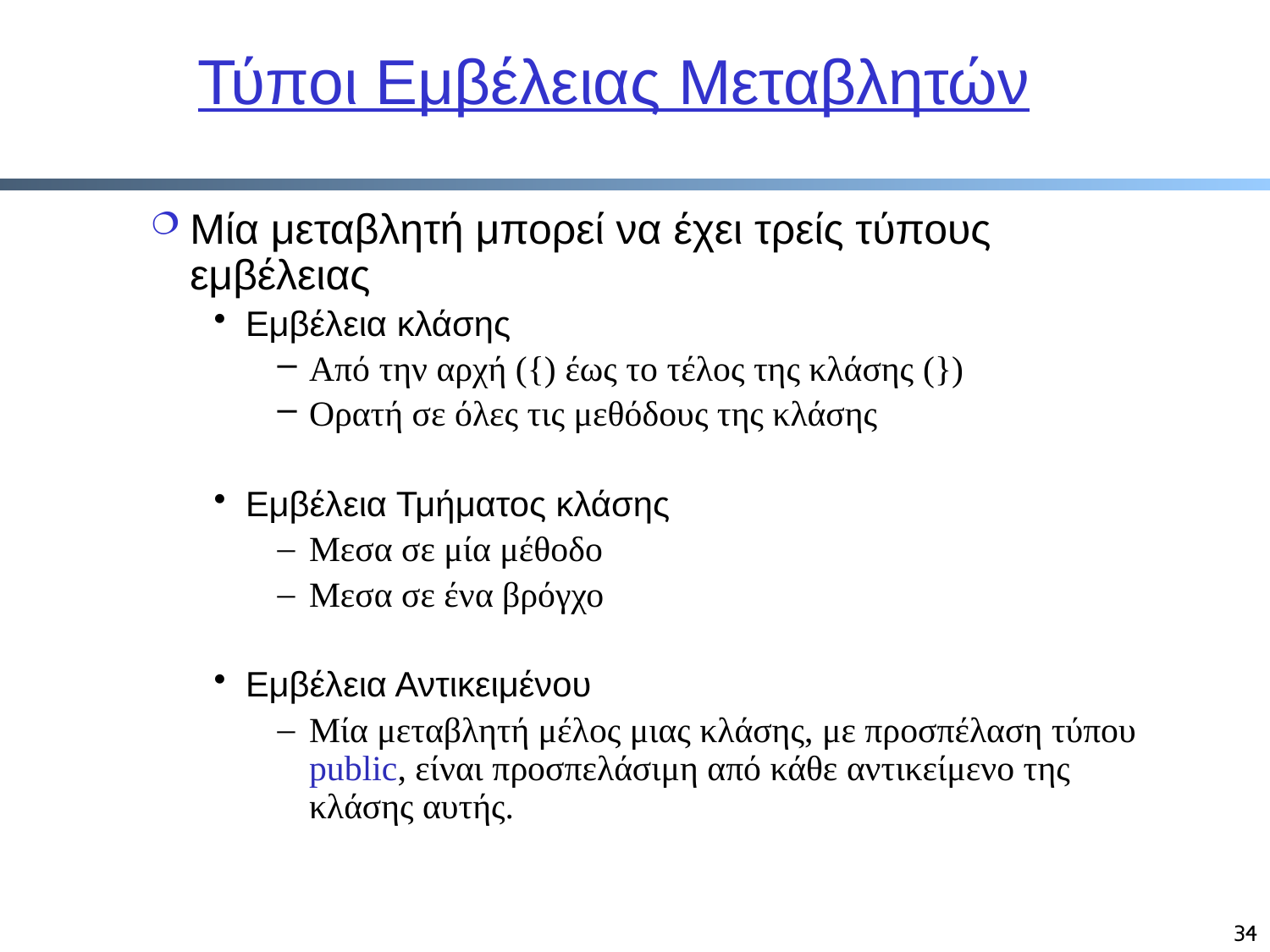

# Τύποι Εμβέλειας Μεταβλητών
Μία μεταβλητή μπορεί να έχει τρείς τύπους εμβέλειας
Εμβέλεια κλάσης
Από την αρχή ({) έως το τέλος της κλάσης (})
Ορατή σε όλες τις μεθόδους της κλάσης

Εμβέλεια Τμήματος κλάσης
Μεσα σε μία μέθοδο
Μεσα σε ένα βρόγχο

Εμβέλεια Αντικειμένου
Μία μεταβλητή μέλος μιας κλάσης, με προσπέλαση τύπου public, είναι προσπελάσιμη από κάθε αντικείμενο της κλάσης αυτής.

34